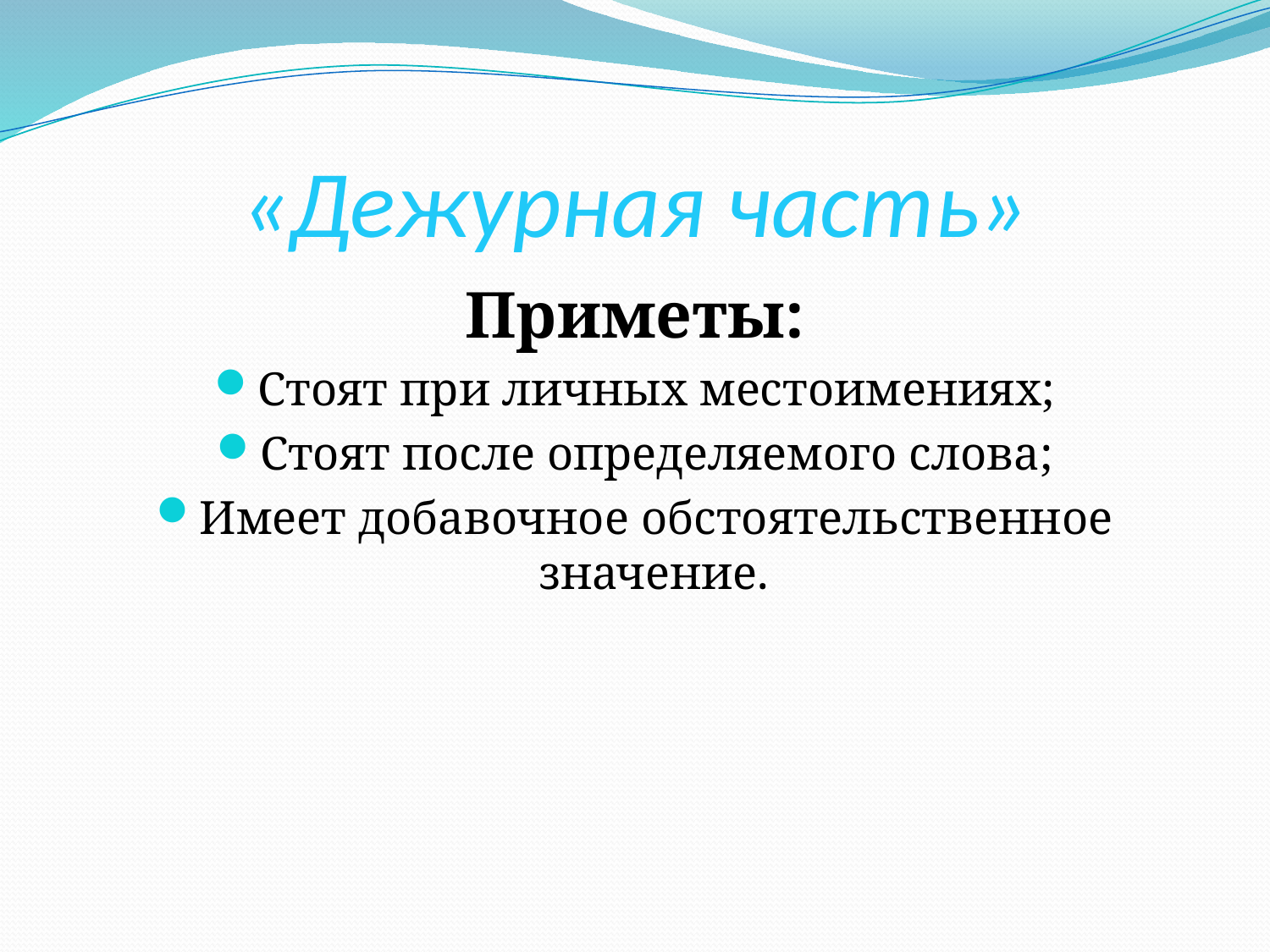

# «Дежурная часть»
Приметы:
Стоят при личных местоимениях;
Стоят после определяемого слова;
Имеет добавочное обстоятельственное значение.